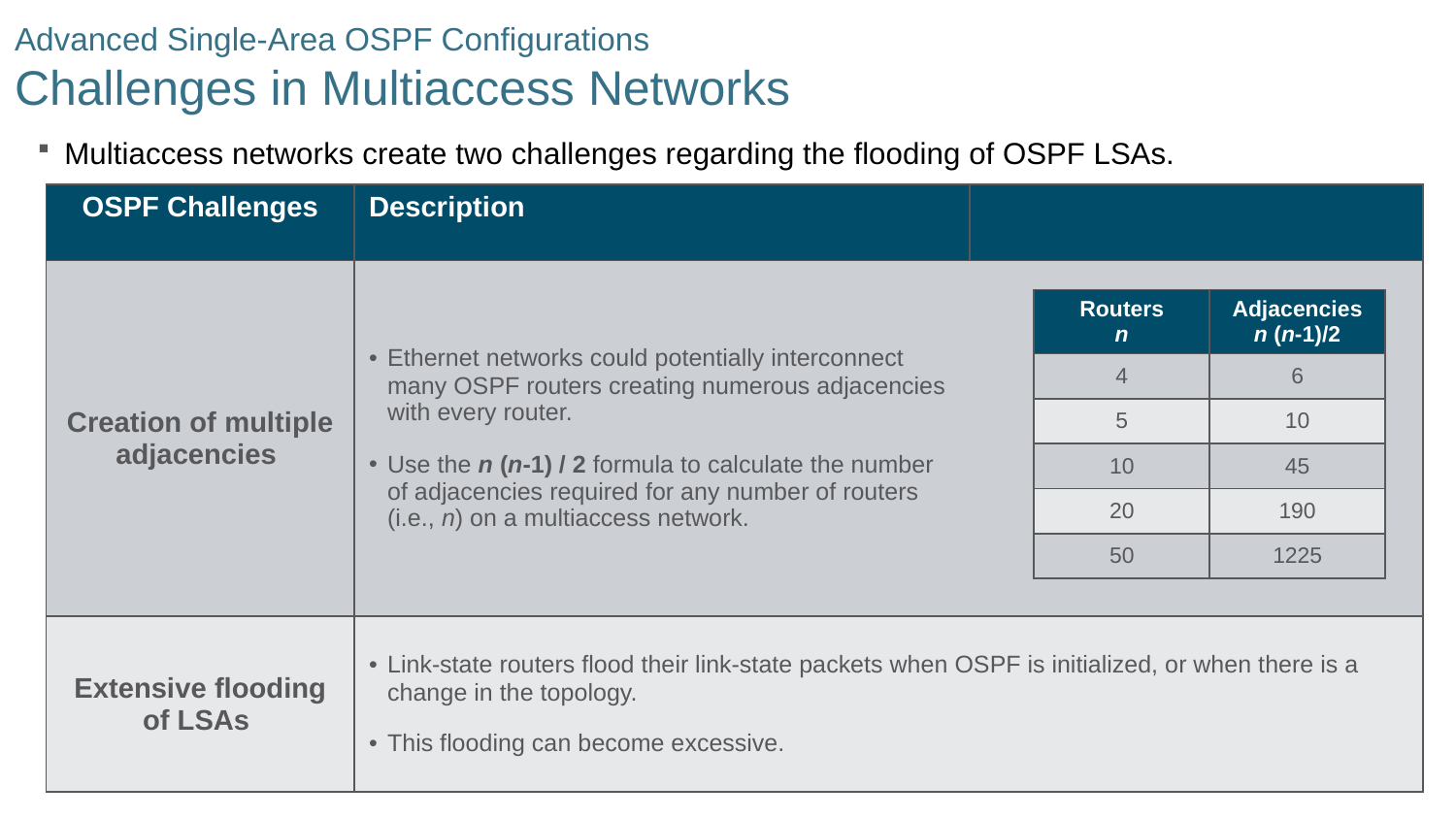

# Advanced Single-Area OSPF Configurations Challenges in Multiaccess Networks
Multiaccess networks create two challenges regarding the flooding of OSPF LSAs.
| OSPF Challenges | Description |  |
| --- | --- | --- |
| Creation of multiple adjacencies | Ethernet networks could potentially interconnect many OSPF routers creating numerous adjacencies with every router. Use the n (n-1) / 2 formula to calculate the number of adjacencies required for any number of routers (i.e., n) on a multiaccess network. |  |
| Extensive flooding of LSAs | Link-state routers flood their link-state packets when OSPF is initialized, or when there is a change in the topology. This flooding can become excessive. |  |
| Routers n | Adjacencies n (n-1)/2 |
| --- | --- |
| 4 | 6 |
| 5 | 10 |
| 10 | 45 |
| 20 | 190 |
| 50 | 1225 |